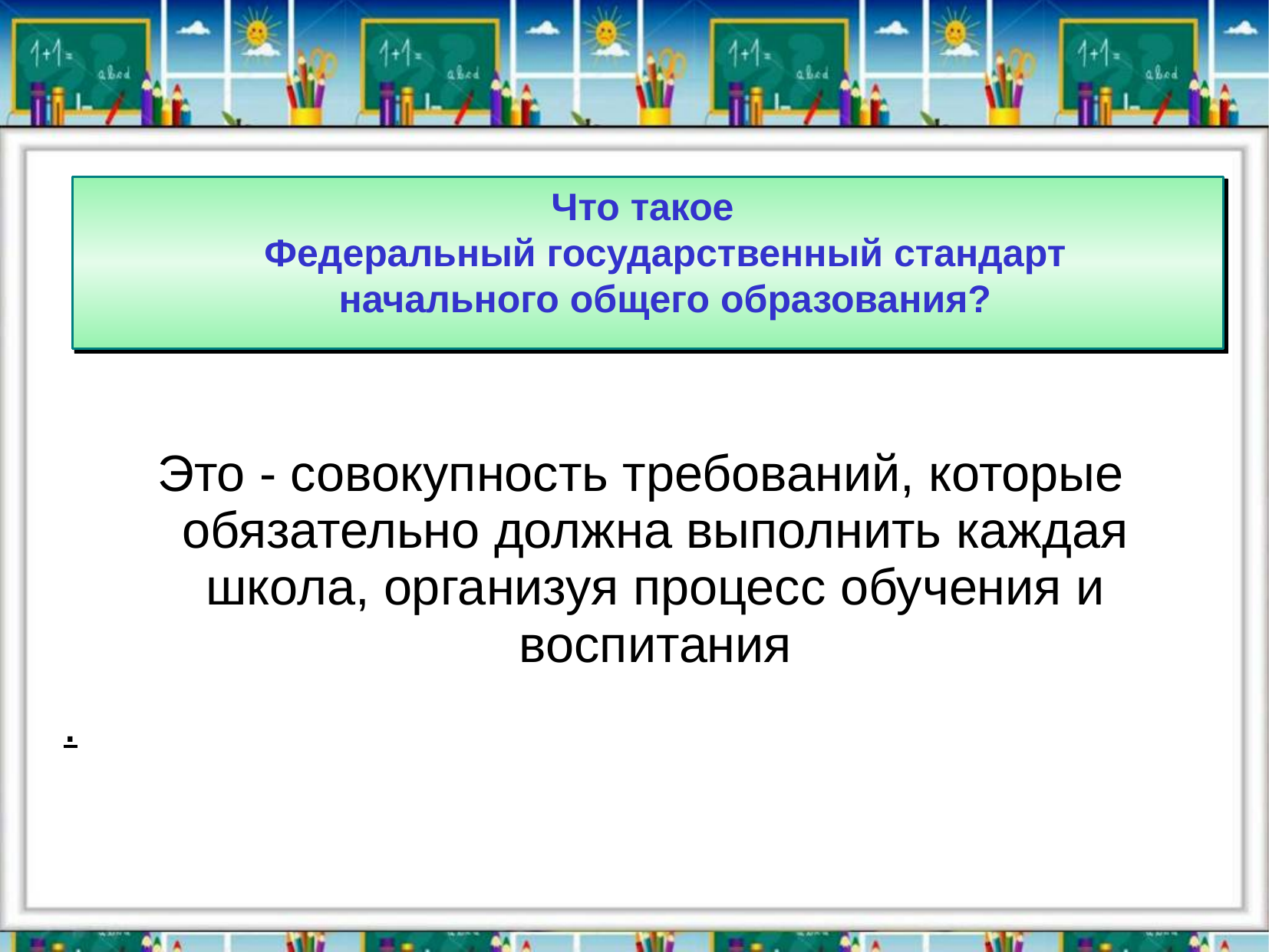

#
Что такое
Федеральный государственный стандарт
начального общего образования?

 Это - совокупность требований, которые обязательно должна выполнить каждая школа, организуя процесс обучения и воспитания
.